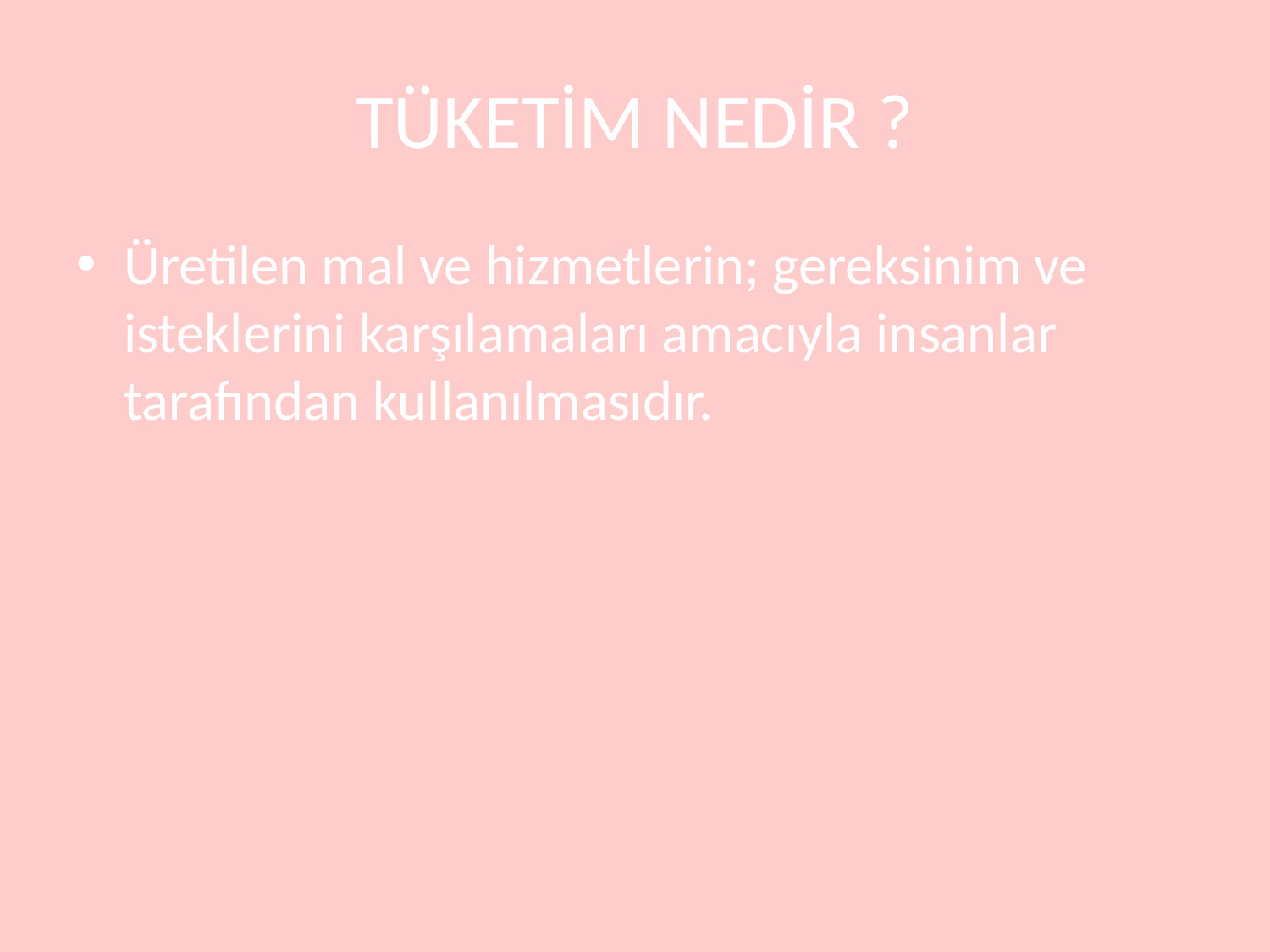

# TÜKETİM NEDİR ?
Üretilen mal ve hizmetlerin; gereksinim ve isteklerini karşılamaları amacıyla insanlar tarafından kullanılmasıdır.